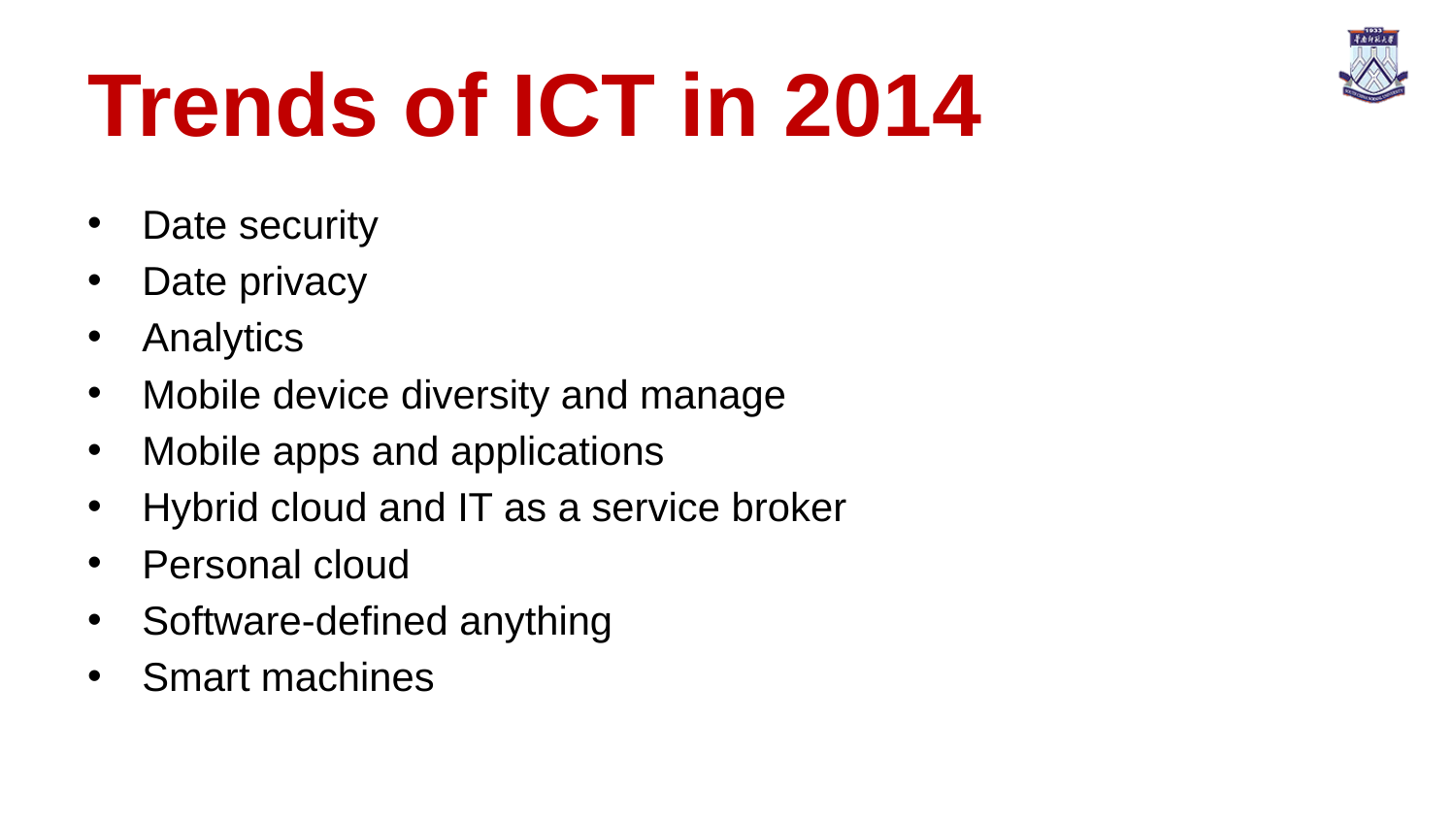

# Trends of ICT in 2014
Date security
Date privacy
Analytics
Mobile device diversity and manage
Mobile apps and applications
Hybrid cloud and IT as a service broker
Personal cloud
Software-defined anything
Smart machines